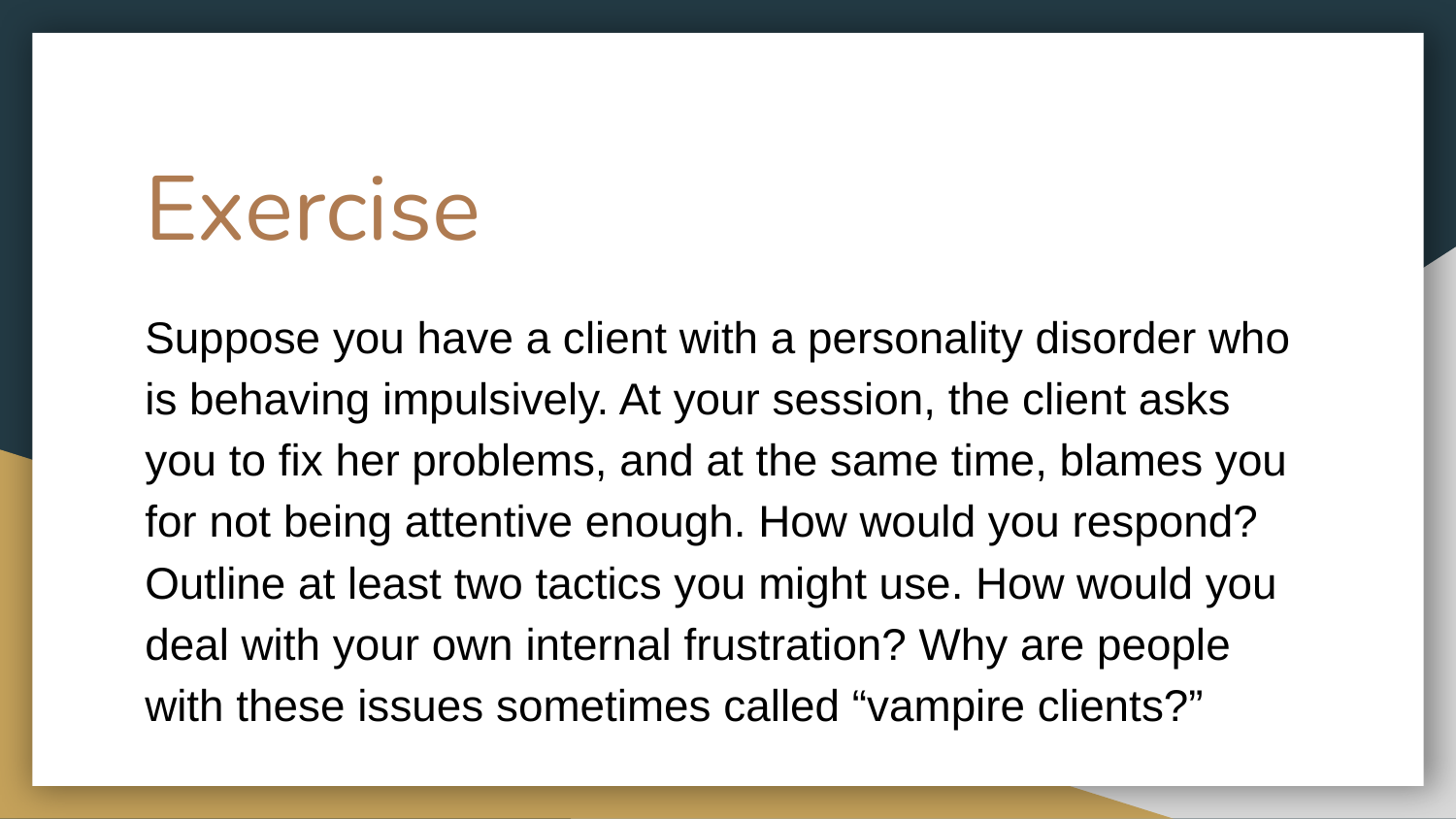

# Exercise
Suppose you have a client with a personality disorder who is behaving impulsively. At your session, the client asks you to fix her problems, and at the same time, blames you for not being attentive enough. How would you respond? Outline at least two tactics you might use. How would you deal with your own internal frustration? Why are people with these issues sometimes called “vampire clients?”